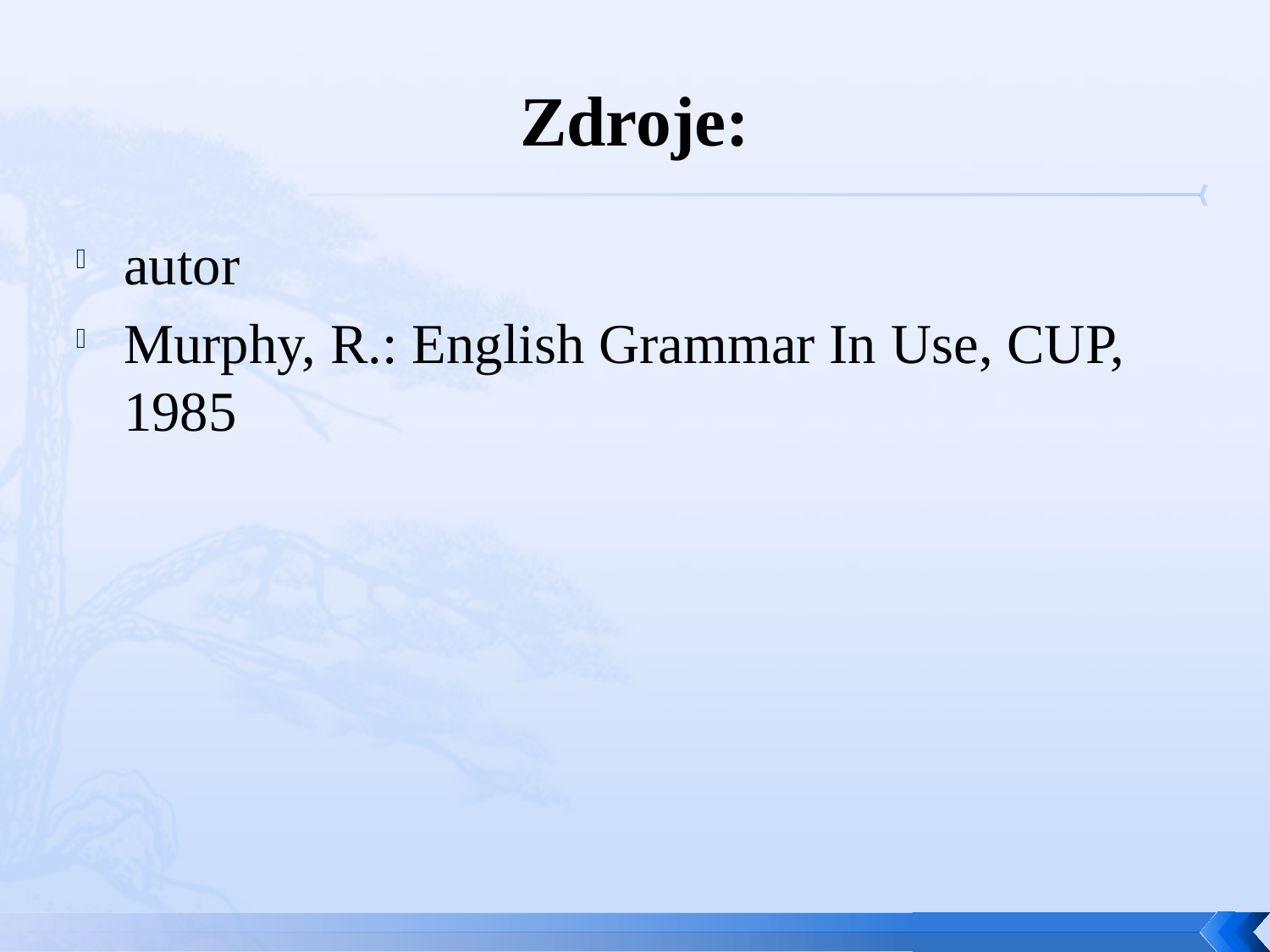

# Zdroje:
autor
Murphy, R.: English Grammar In Use, CUP, 1985